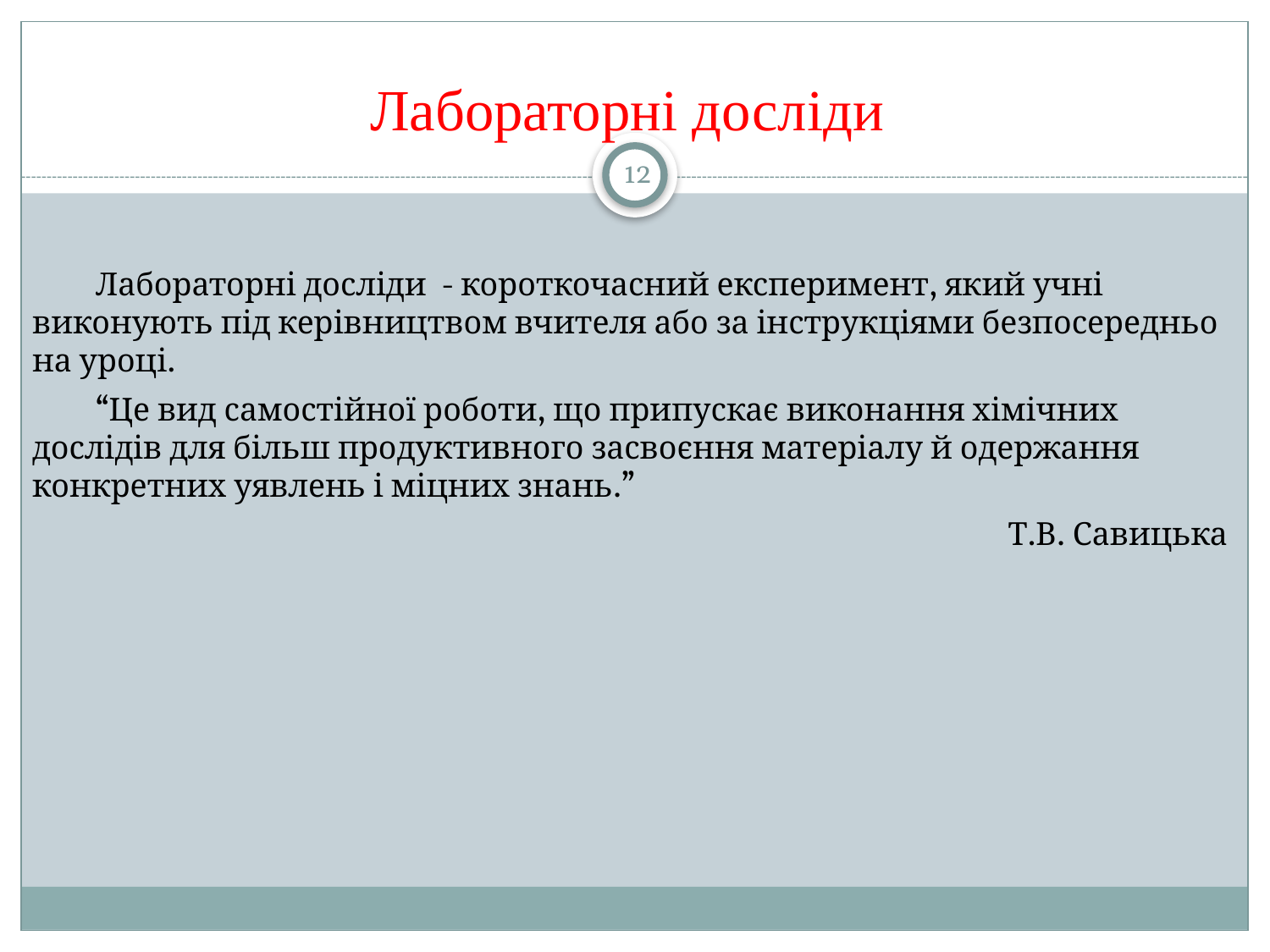

# Лабораторні досліди
12
Лабораторні досліди  - короткочасний експеримент, який учні виконують під керівництвом вчителя або за інструкціями безпосередньо на уроці.
“Це вид самостійної роботи, що припускає виконання хімічних дослідів для більш продуктивного засвоєння матеріалу й одержання конкретних уявлень і міцних знань.”
Т.В. Савицька